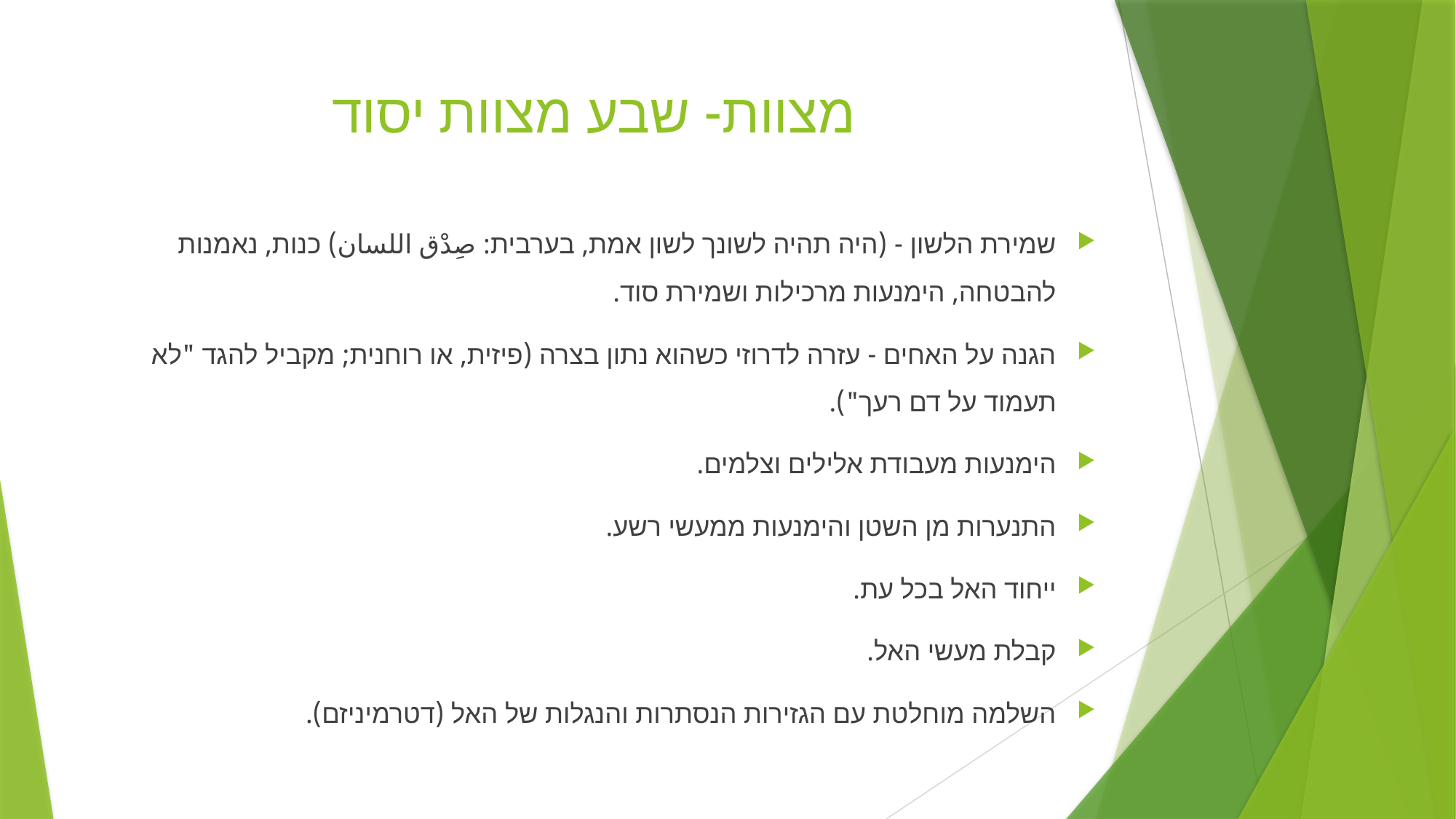

# מצוות- שבע מצוות יסוד
שמירת הלשון - (היה תהיה לשונך לשון אמת, בערבית: صِدْق اللسان) כנות, נאמנות להבטחה, הימנעות מרכילות ושמירת סוד.
הגנה על האחים - עזרה לדרוזי כשהוא נתון בצרה (פיזית, או רוחנית; מקביל להגד "לא תעמוד על דם רעך").
הימנעות מעבודת אלילים וצלמים.
התנערות מן השטן והימנעות ממעשי רשע.
ייחוד האל בכל עת.
קבלת מעשי האל.
השלמה מוחלטת עם הגזירות הנסתרות והנגלות של האל (דטרמיניזם).